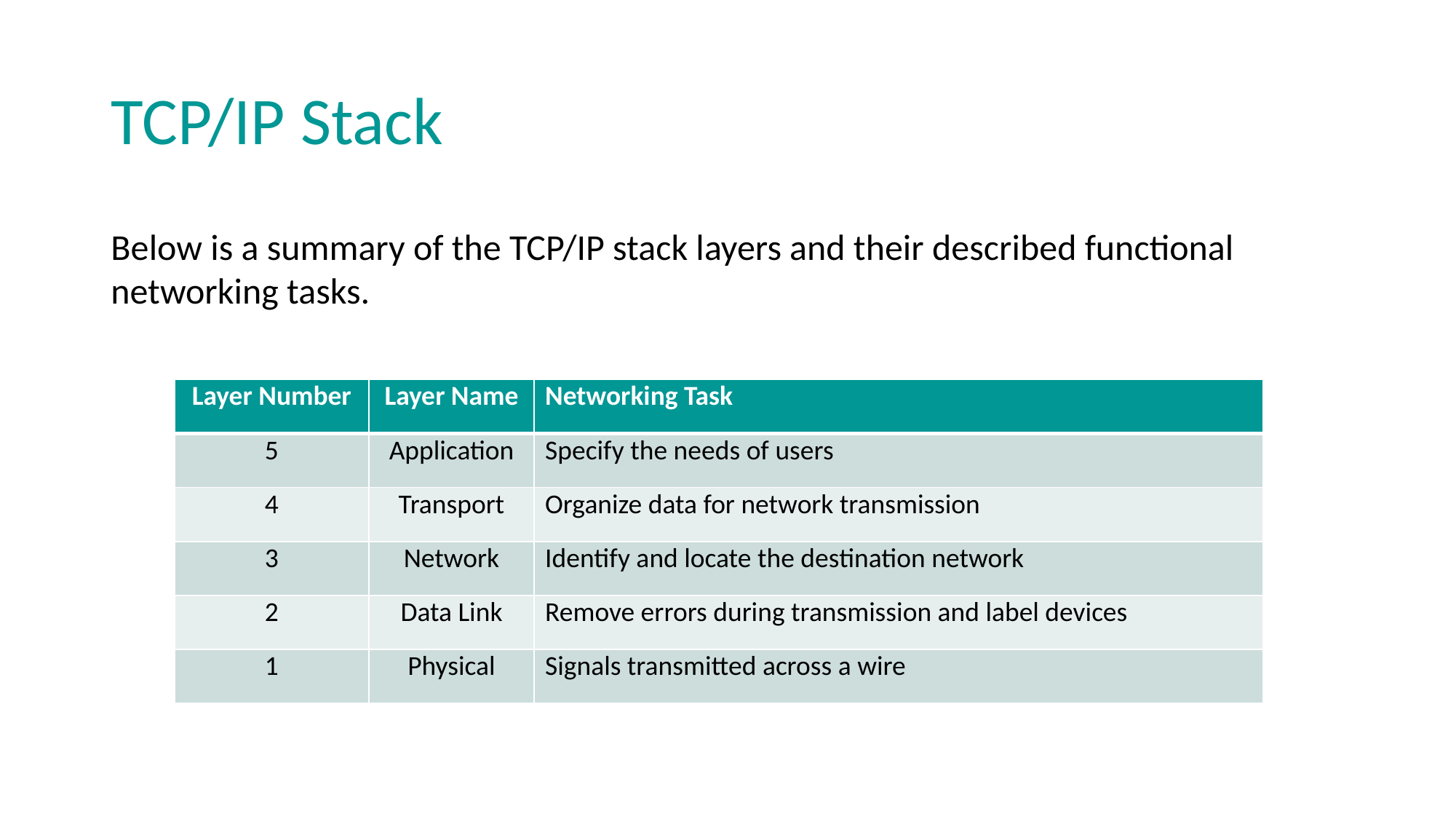

# TCP/IP Stack
Below is a summary of the TCP/IP stack layers and their described functional networking tasks.

| Layer Number | Layer Name | Networking Task |
| --- | --- | --- |
| 5 | Application | Specify the needs of users |
| 4 | Transport | Organize data for network transmission |
| 3 | Network | Identify and locate the destination network |
| 2 | Data Link | Remove errors during transmission and label devices |
| 1 | Physical | Signals transmitted across a wire |